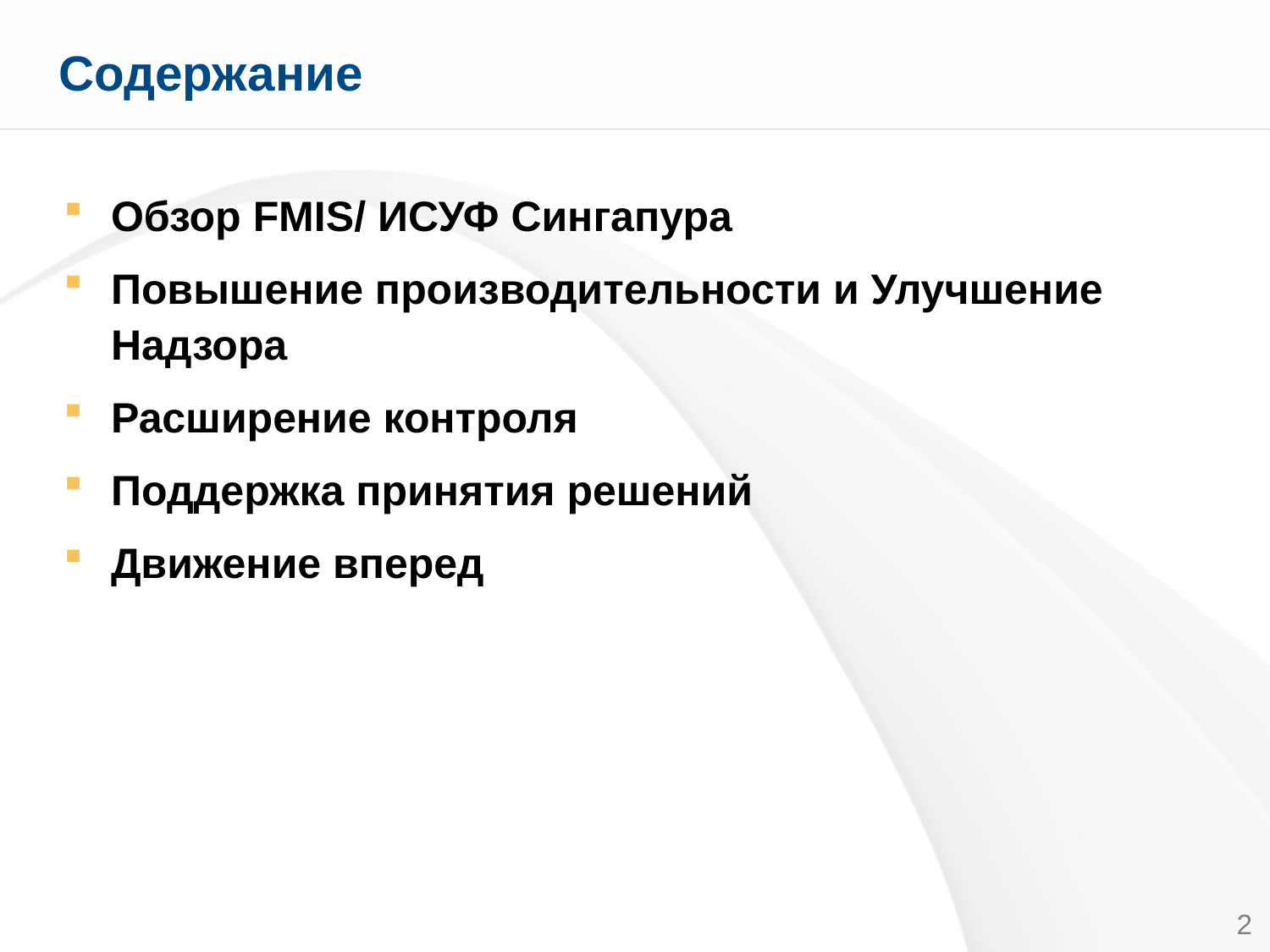

# Содержание
Обзор FMIS/ ИСУФ Сингапура
Повышение производительности и Улучшение Надзора
Расширение контроля
Поддержка принятия решений
Движение вперед